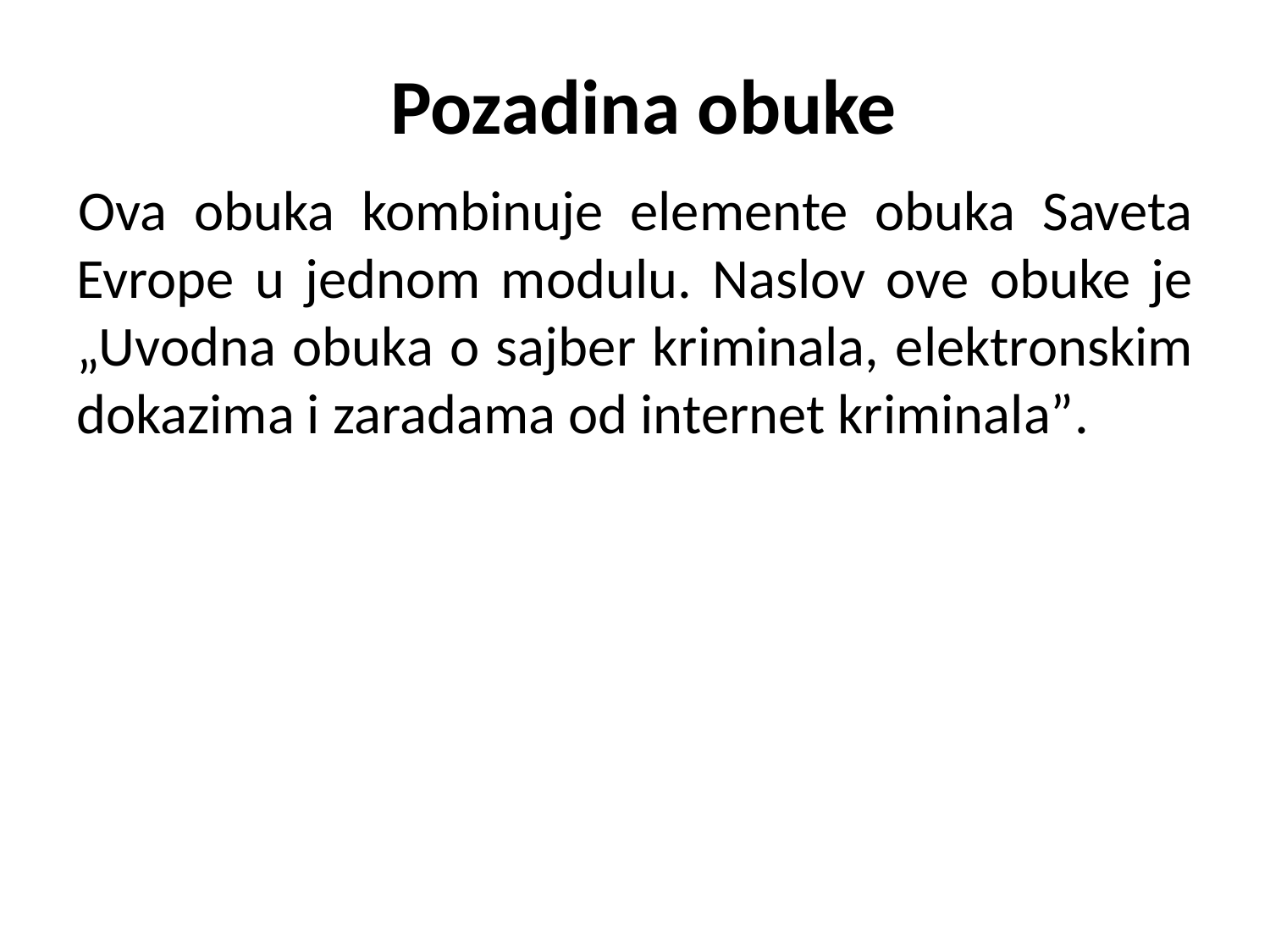

# Pozadina obuke
Ova obuka kombinuje elemente obuka Saveta Evrope u jednom modulu. Naslov ove obuke je „Uvodna obuka o sajber kriminala, elektronskim dokazima i zaradama od internet kriminala”.